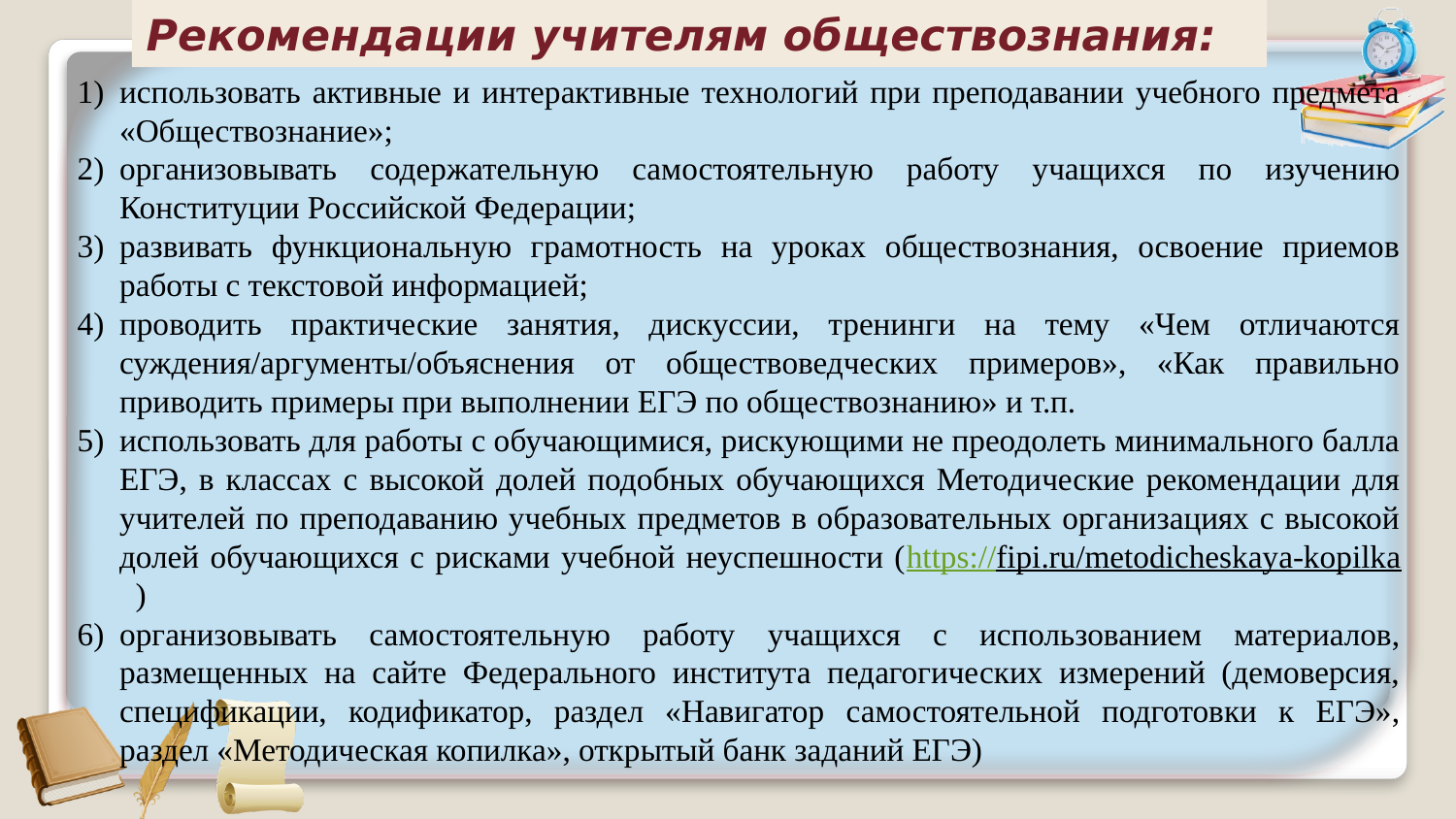

# Рекомендации учителям обществознания:
использовать активные и интерактивные технологий при преподавании учебного предмета «Обществознание»;
организовывать содержательную самостоятельную работу учащихся по изучению Конституции Российской Федерации;
развивать функциональную грамотность на уроках обществознания, освоение приемов работы с текстовой информацией;
проводить практические занятия, дискуссии, тренинги на тему «Чем отличаются суждения/аргументы/объяснения от обществоведческих примеров», «Как правильно приводить примеры при выполнении ЕГЭ по обществознанию» и т.п.
использовать для работы с обучающимися, рискующими не преодолеть минимального балла ЕГЭ, в классах с высокой долей подобных обучающихся Методические рекомендации для учителей по преподаванию учебных предметов в образовательных организациях с высокой долей обучающихся с рисками учебной неуспешности (https://fipi.ru/metodicheskaya-kopilka  )
организовывать самостоятельную работу учащихся с использованием материалов, размещенных на сайте Федерального института педагогических измерений (демоверсия, спецификации, кодификатор, раздел «Навигатор самостоятельной подготовки к ЕГЭ», раздел «Методическая копилка», открытый банк заданий ЕГЭ)